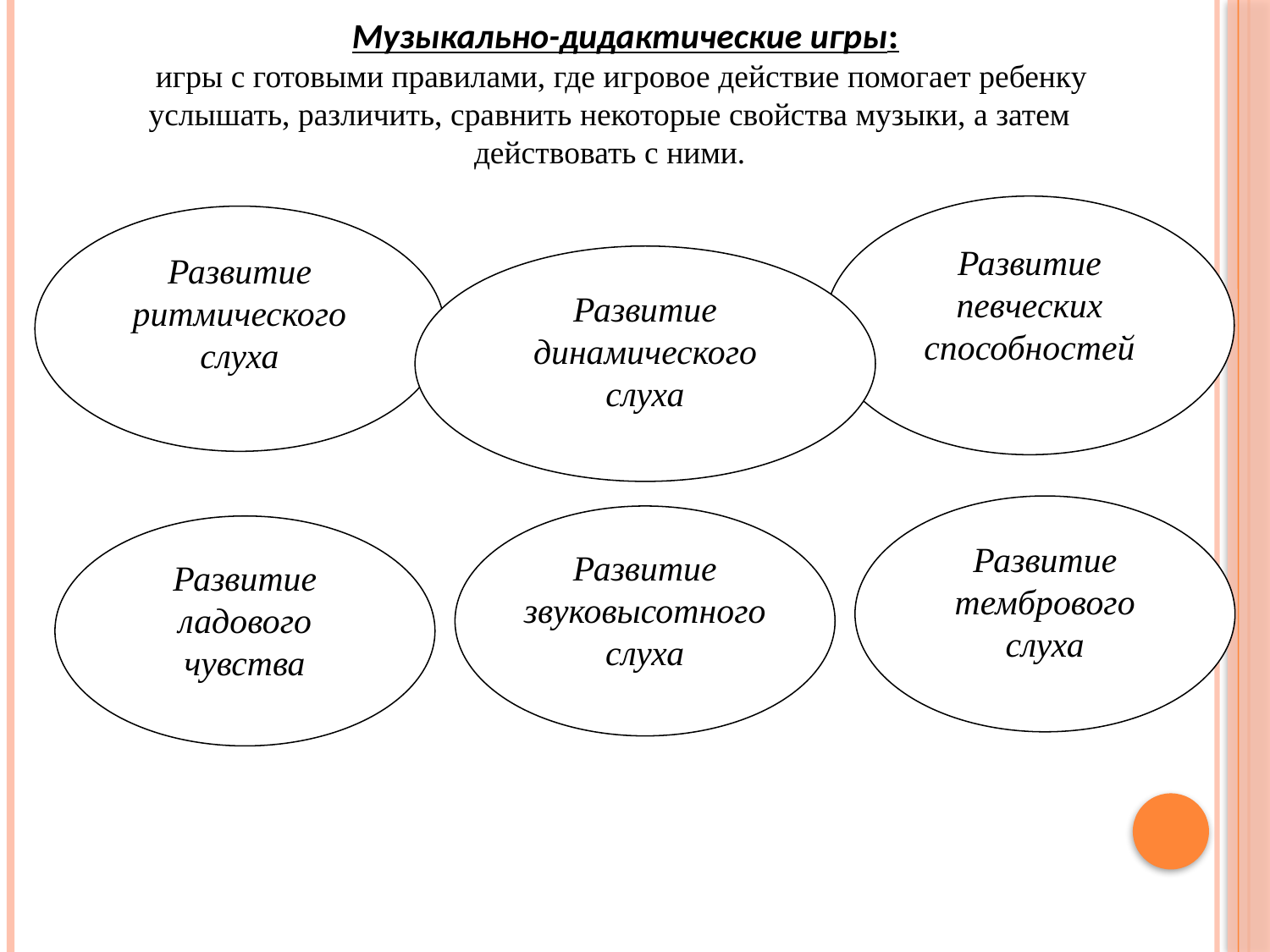

Музыкально-дидактические игры:
игры с готовыми правилами, где игровое действие помогает ребенку  услышать, различить, сравнить некоторые свойства музыки, а затем действовать с ними.
Развитие певческих способностей
Развитие ритмического слуха
Развитие динамического слуха
Развитие тембрового слуха
Развитие звуковысотного слуха
Развитие ладового чувства